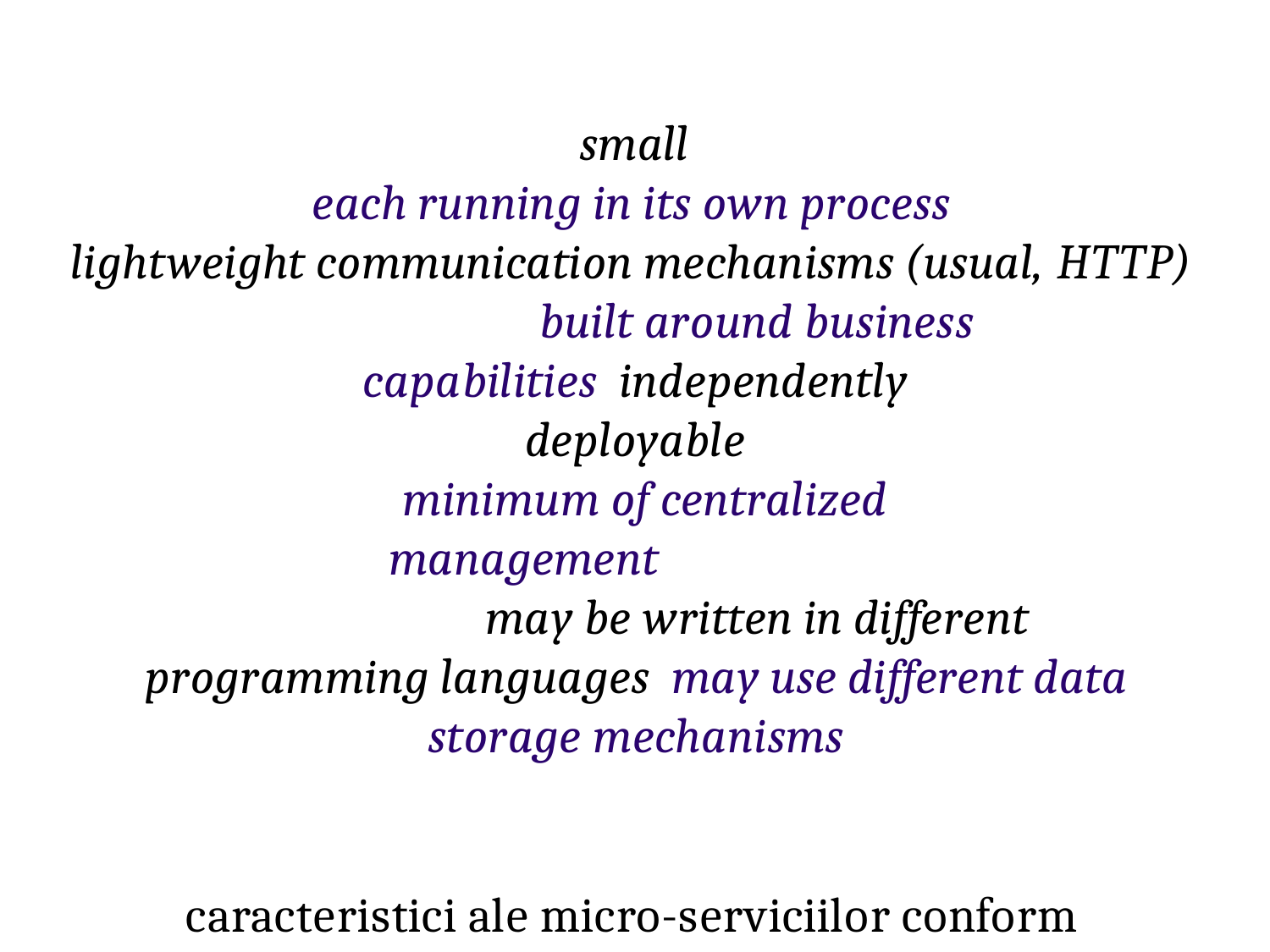

small
each running in its own process  lightweight communication mechanisms (usual, HTTP)
built around business capabilities  independently deployable
minimum of centralized management
may be written in different programming languages  may use different data storage mechanisms

caracteristici ale micro-serviciilor conform  James Lewis & Martin Fowler, Microservices (2014)
martinfowler.com/articles/microservices.html